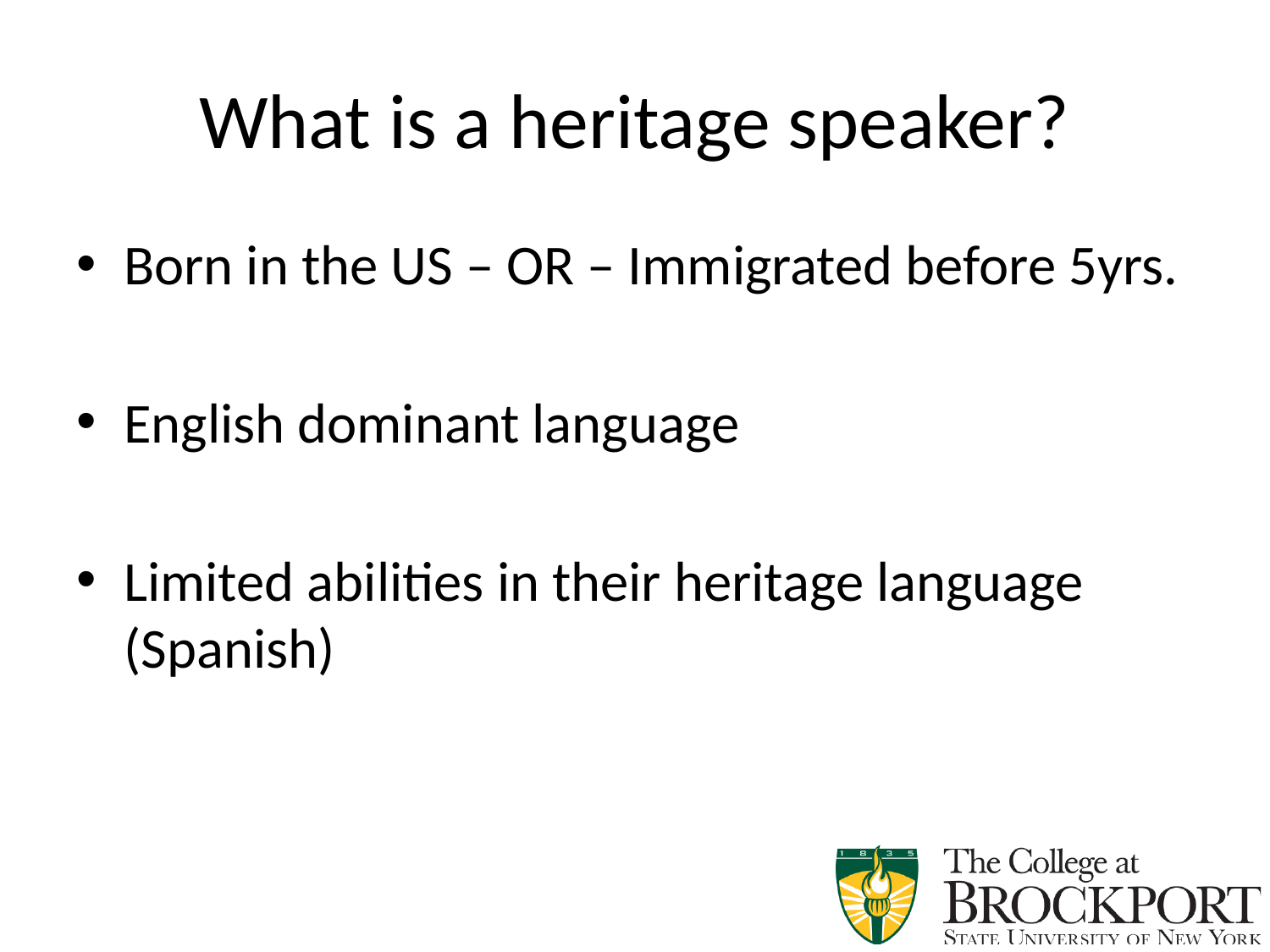

# What is a heritage speaker?
Born in the US – OR – Immigrated before 5yrs.

English dominant language

Limited abilities in their heritage language (Spanish)